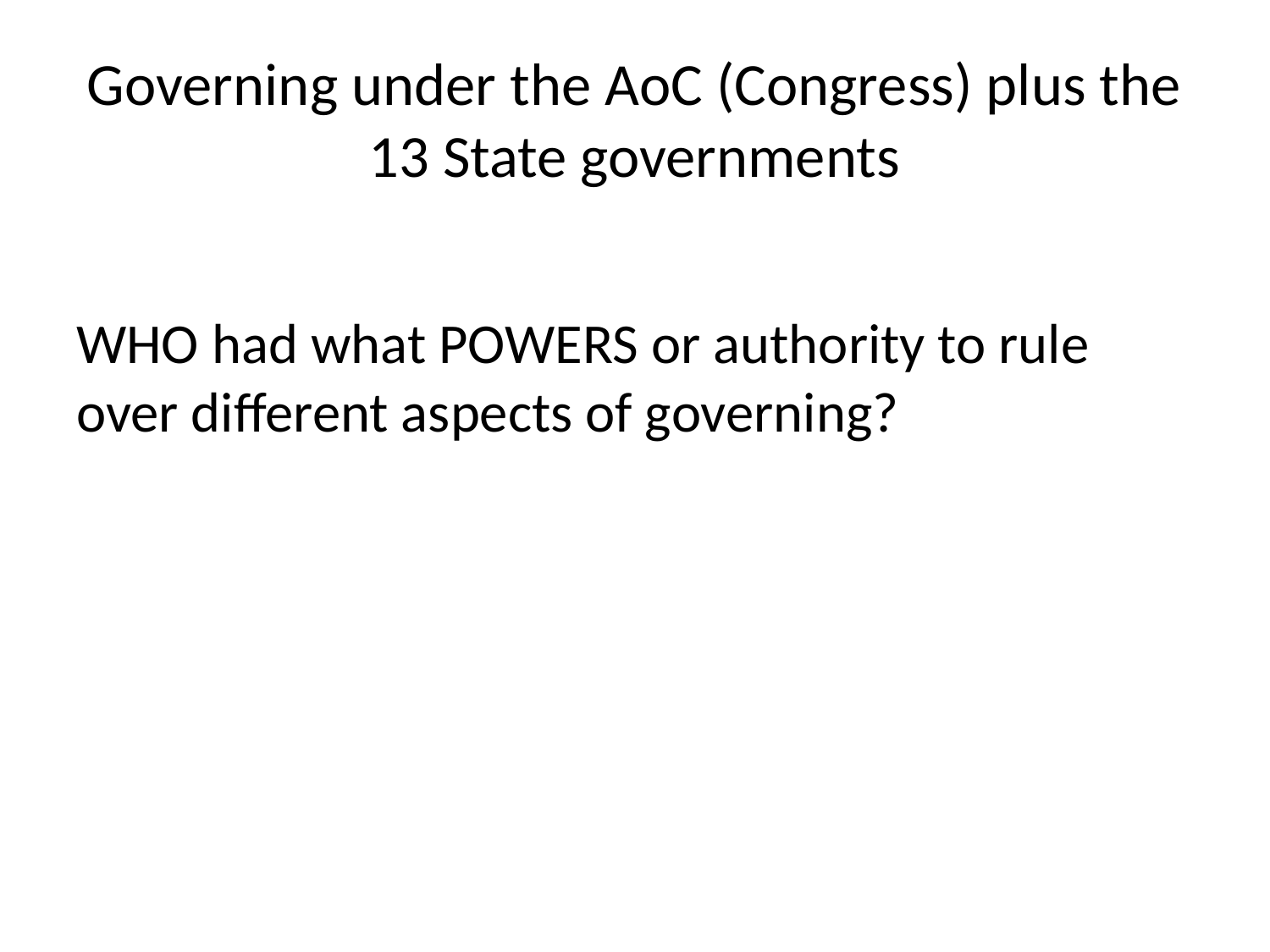

# Governing under the AoC (Congress) plus the 13 State governments

WHO had what POWERS or authority to rule over different aspects of governing?